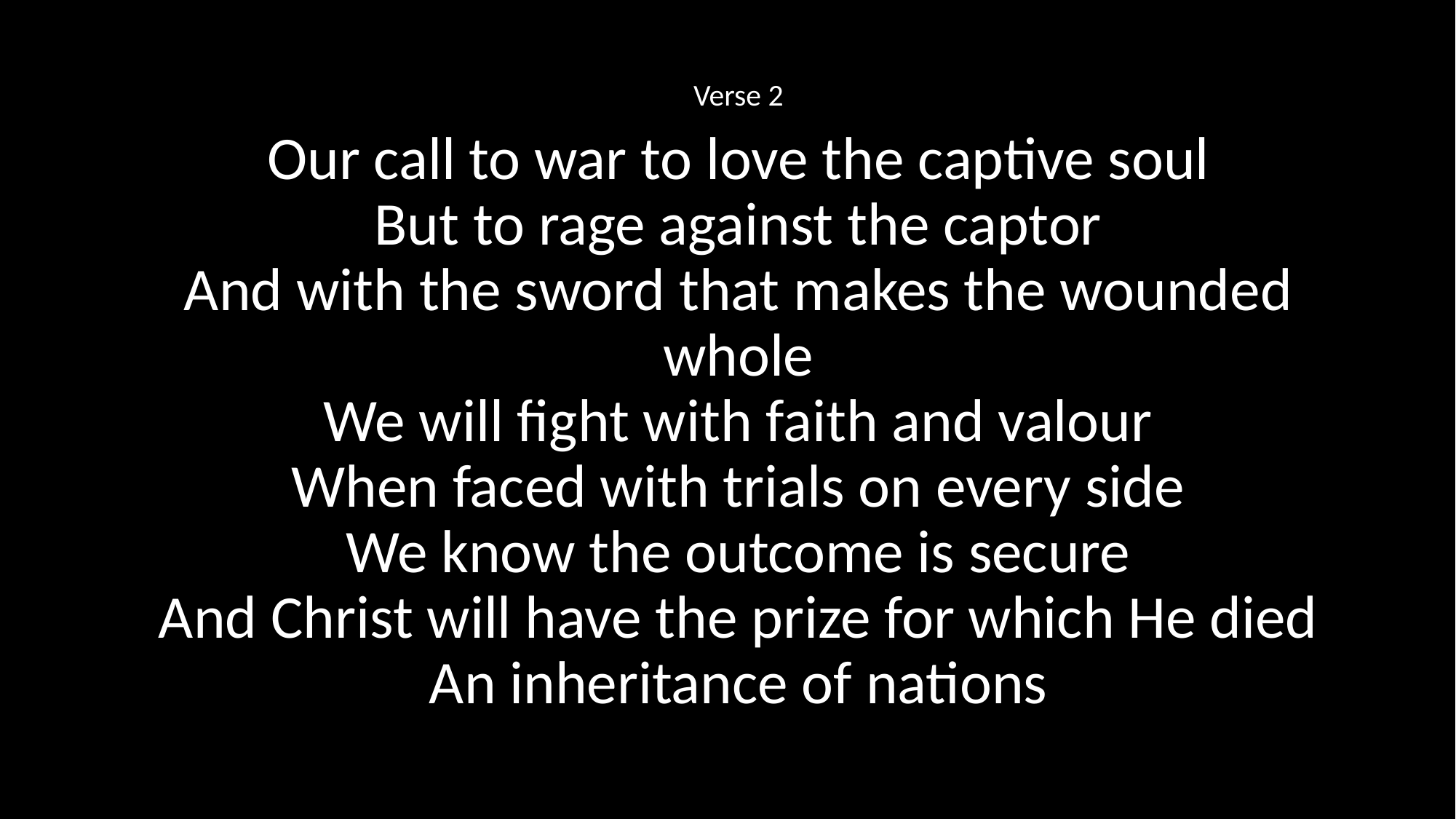

Verse 2
Our call to war to love the captive soul
But to rage against the captor
And with the sword that makes the wounded whole
We will fight with faith and valour
When faced with trials on every side
We know the outcome is secure
And Christ will have the prize for which He died
An inheritance of nations